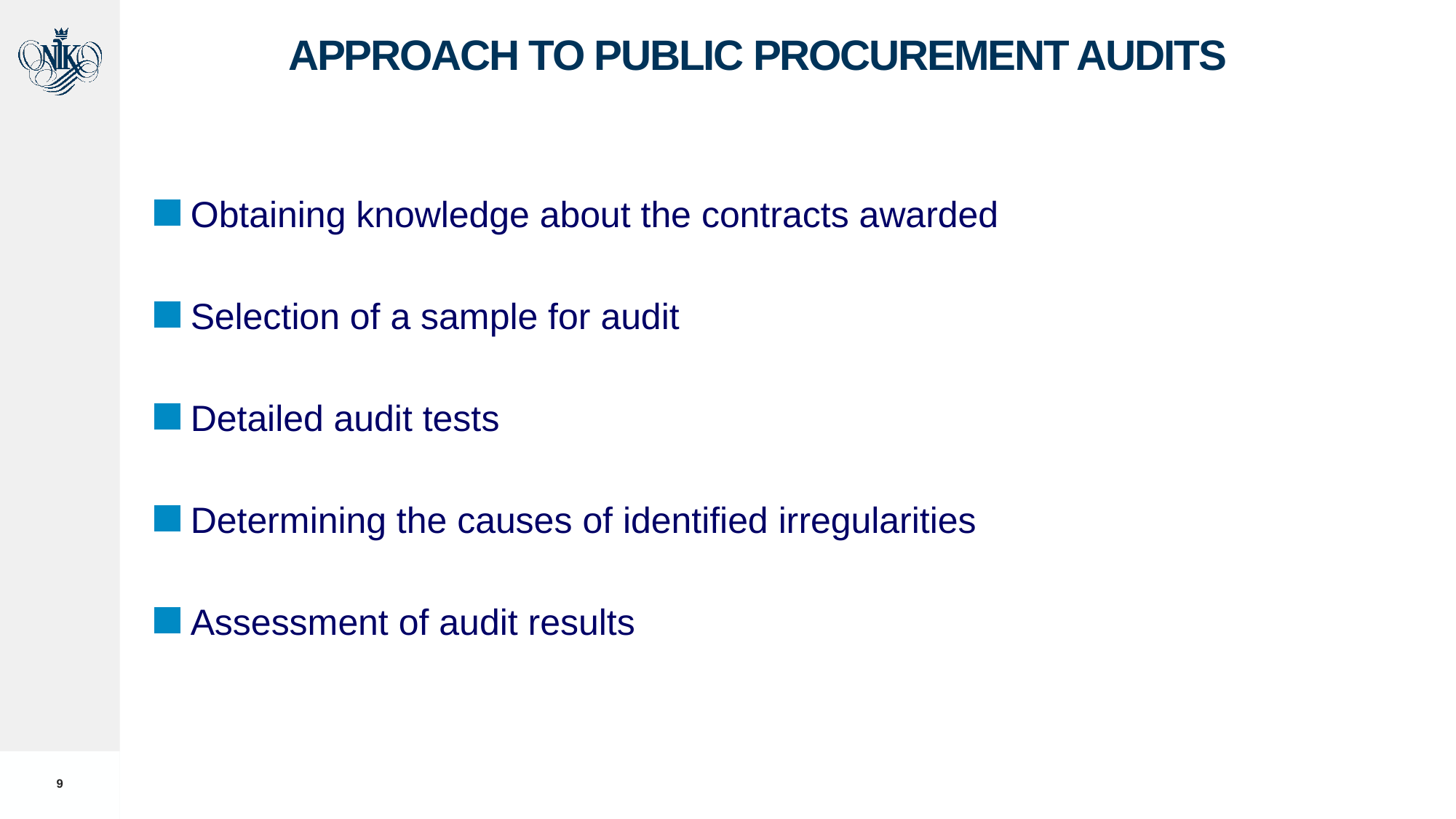

# APPROACH TO PUBLIC PROCUREMENT AUDITS
 Obtaining knowledge about the contracts awarded

 Selection of a sample for audit

 Detailed audit tests

 Determining the causes of identified irregularities

 Assessment of audit results

9